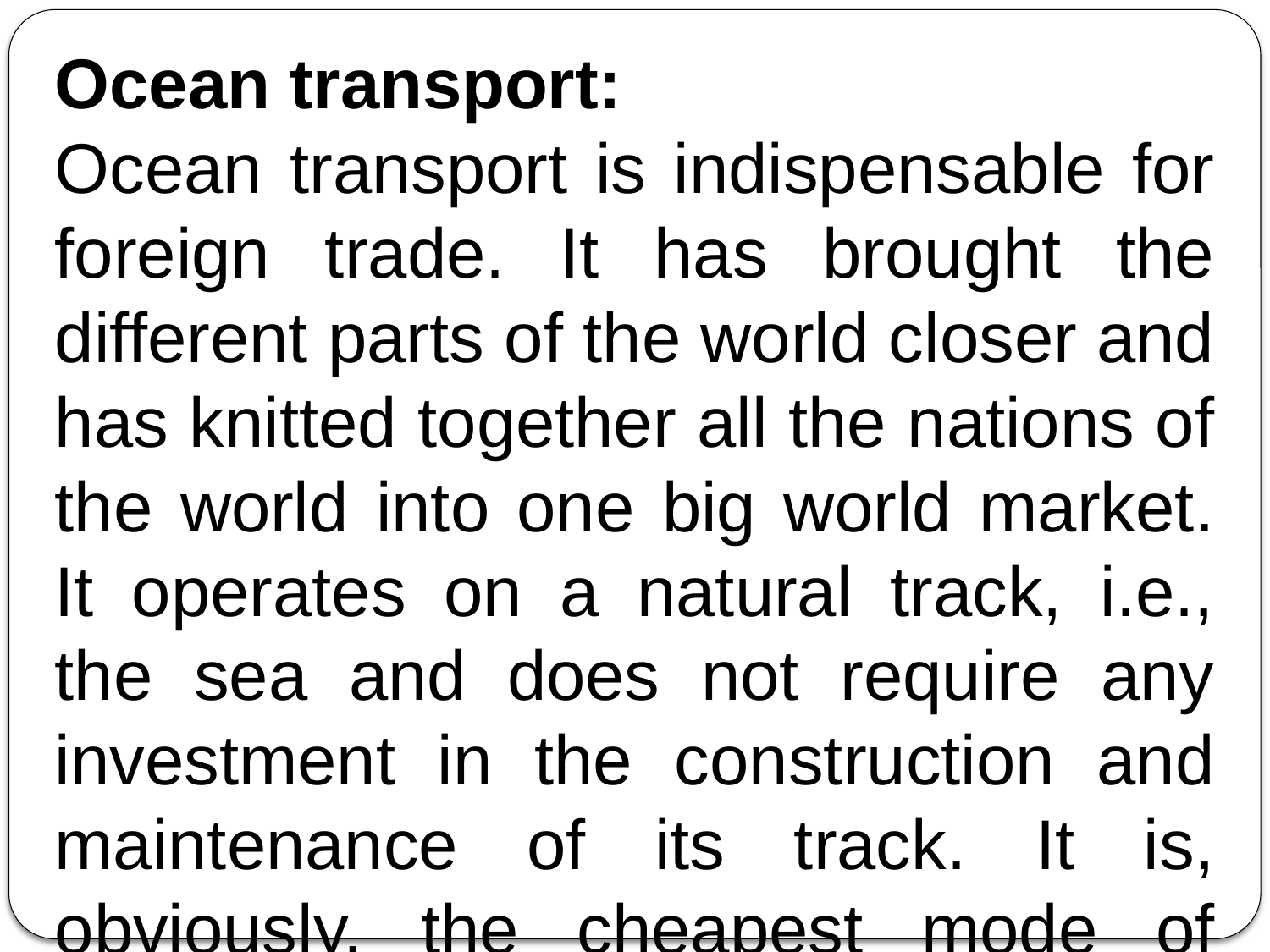

Ocean transport:
Ocean transport is indispensable for foreign trade. It has brought the different parts of the world closer and has knitted together all the nations of the world into one big world market. It operates on a natural track, i.e., the sea and does not require any investment in the construction and maintenance of its track. It is, obviously, the cheapest mode of transport.